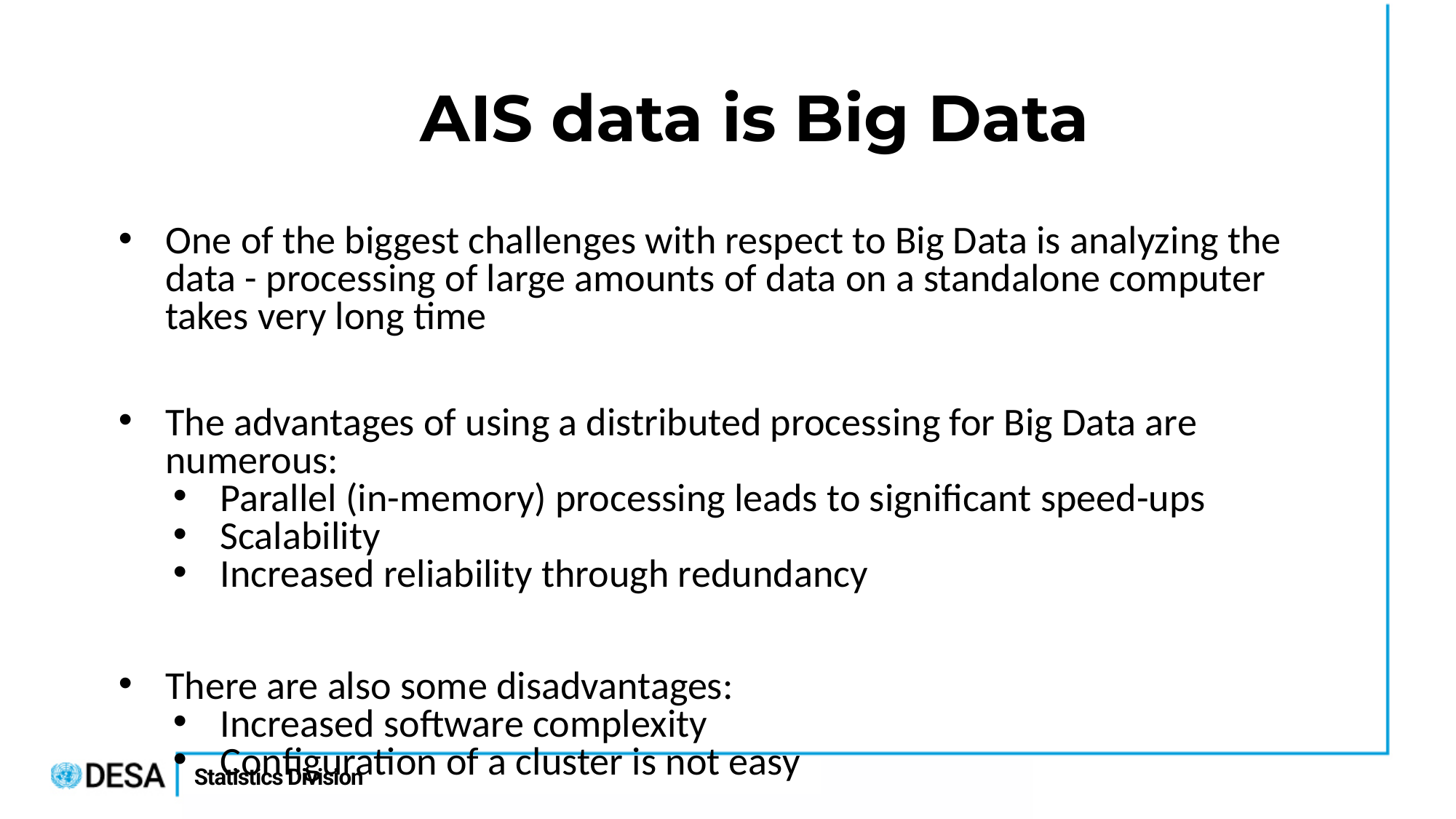

# AIS data is Big Data
One of the biggest challenges with respect to Big Data is analyzing the data - processing of large amounts of data on a standalone computer takes very long time

The advantages of using a distributed processing for Big Data are numerous:
Parallel (in-memory) processing leads to significant speed-ups
Scalability
Increased reliability through redundancy

There are also some disadvantages:
Increased software complexity
Configuration of a cluster is not easy